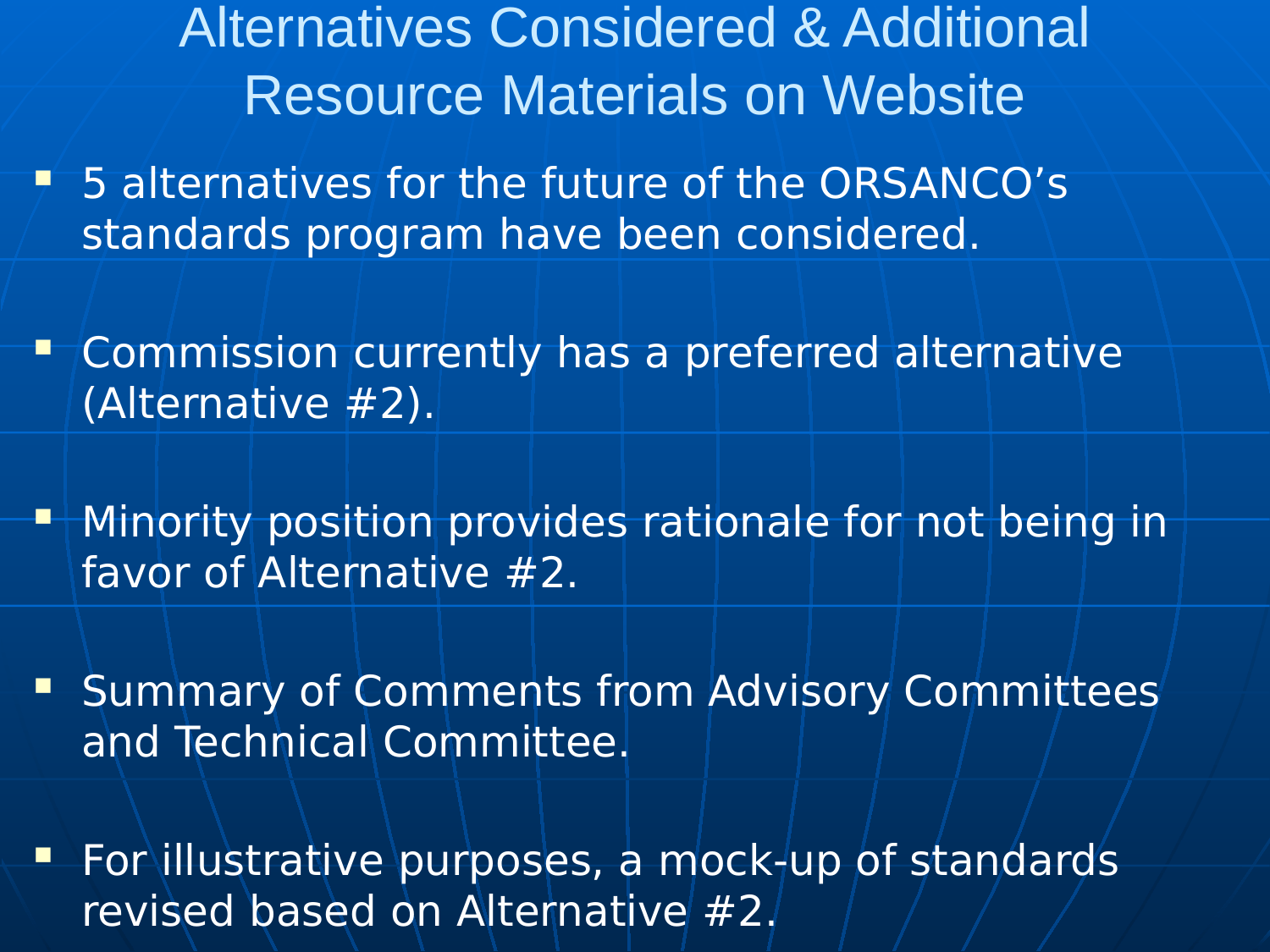

# Alternatives Considered & Additional Resource Materials on Website
5 alternatives for the future of the ORSANCO’s standards program have been considered.

Commission currently has a preferred alternative (Alternative #2).

Minority position provides rationale for not being in favor of Alternative #2.

Summary of Comments from Advisory Committees and Technical Committee.

For illustrative purposes, a mock-up of standards revised based on Alternative #2.